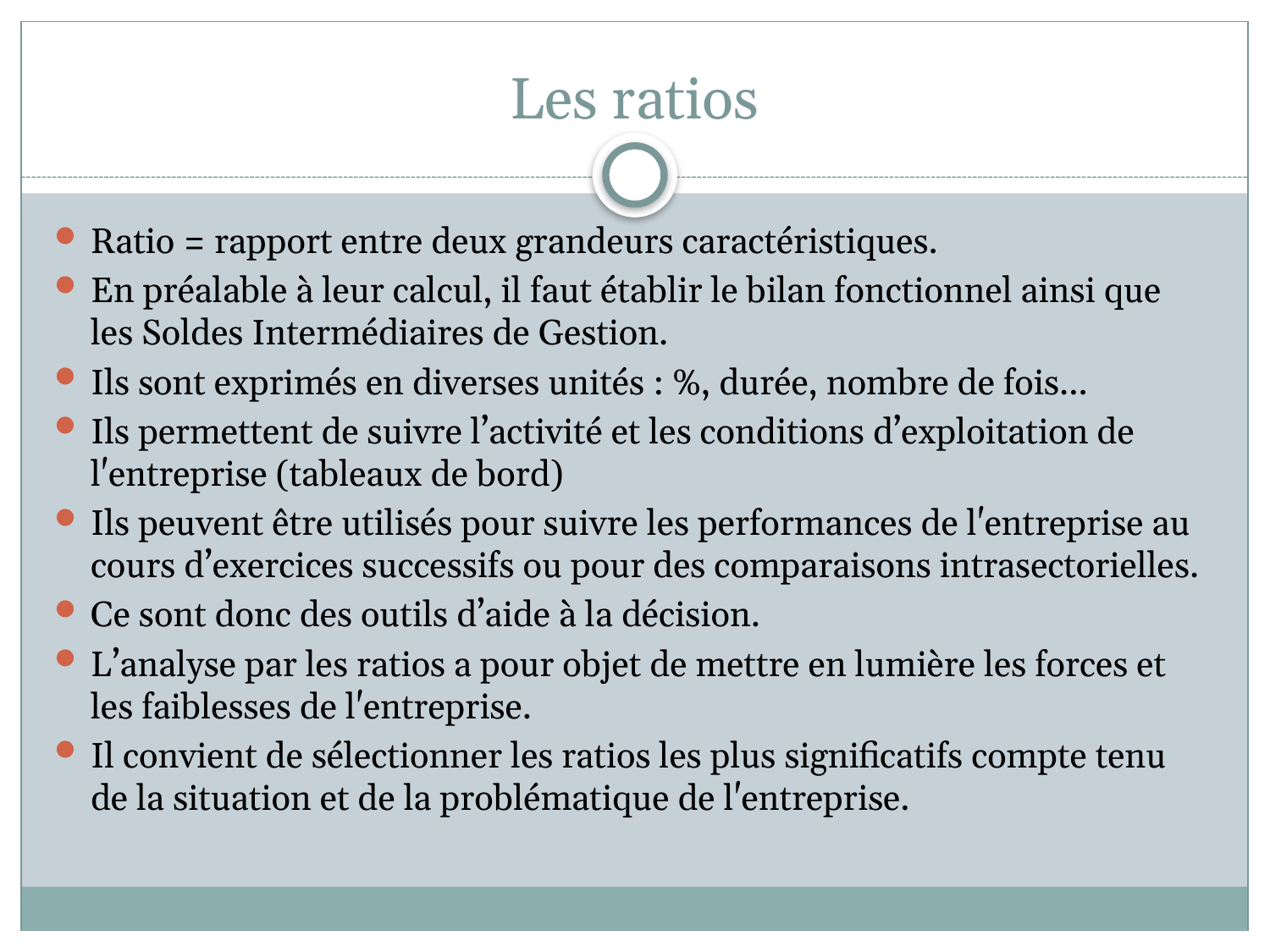

# Les ratios
Ratio = rapport entre deux grandeurs caractéristiques.
En préalable à leur calcul, il faut établir le bilan fonctionnel ainsi que les Soldes Intermédiaires de Gestion.
Ils sont exprimés en diverses unités : %, durée, nombre de fois...
Ils permettent de suivre l’activité et les conditions d’exploitation de l'entreprise (tableaux de bord)
Ils peuvent être utilisés pour suivre les performances de l'entreprise au cours d’exercices successifs ou pour des comparaisons intrasectorielles.
Ce sont donc des outils d’aide à la décision.
L’analyse par les ratios a pour objet de mettre en lumière les forces et les faiblesses de l'entreprise.
Il convient de sélectionner les ratios les plus significatifs compte tenu de la situation et de la problématique de l'entreprise.